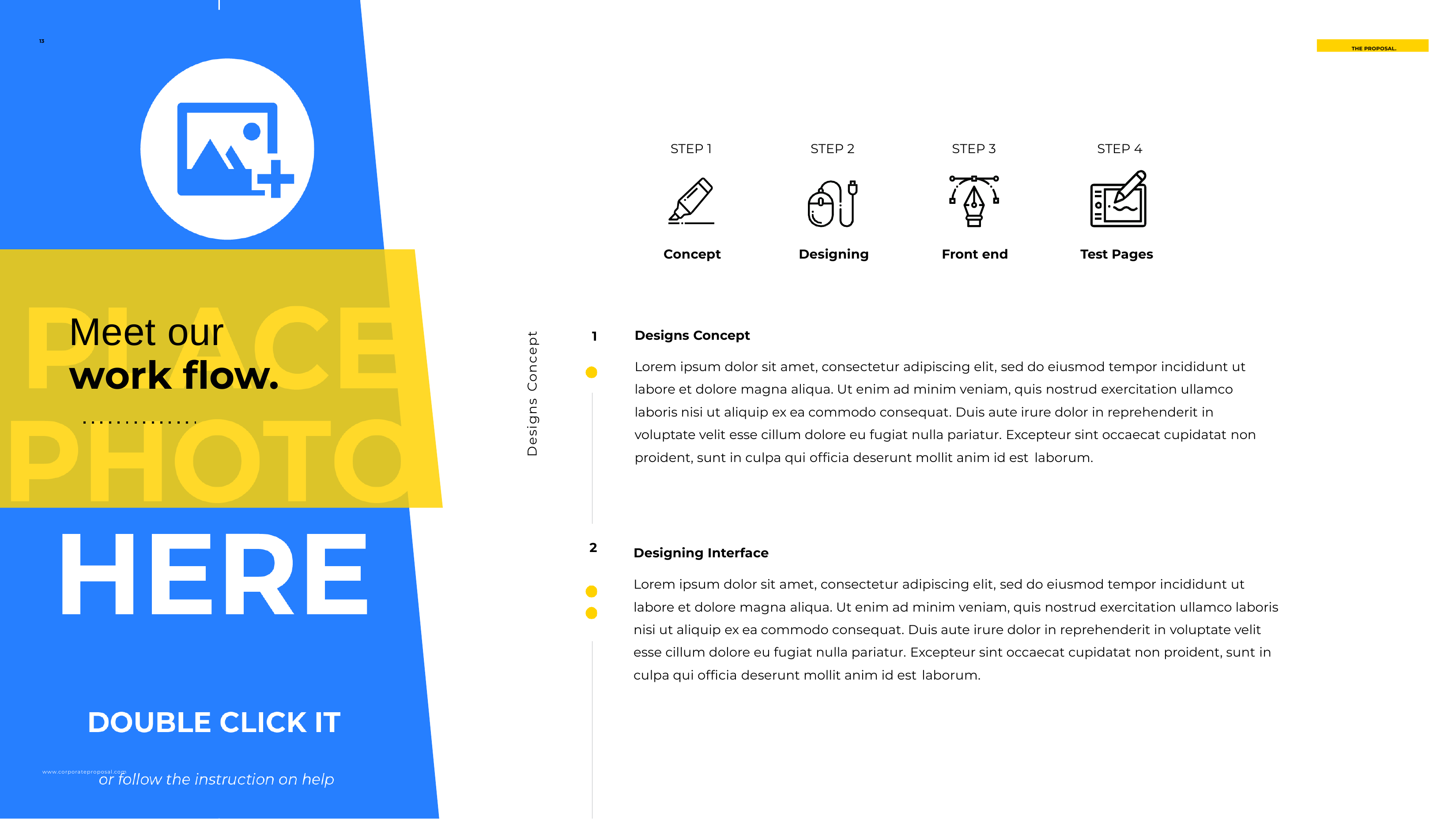

13

THE PROPOSAL.
STEP 1
STEP 2
STEP 3
STEP 4

Concept
Designing
Front end
Test Pages

Meet our
work flow.
Designs Concept
Lorem ipsum dolor sit amet, consectetur adipiscing elit, sed do eiusmod tempor incididunt ut  labore et dolore magna aliqua. Ut enim ad minim veniam, quis nostrud exercitation ullamco  laboris nisi ut aliquip ex ea commodo consequat. Duis aute irure dolor in reprehenderit in  voluptate velit esse cillum dolore eu fugiat nulla pariatur. Excepteur sint occaecat cupidatat non  proident, sunt in culpa qui officia deserunt mollit anim id est laborum.
Designs Concept
1

2
Designing Interface
Lorem ipsum dolor sit amet, consectetur adipiscing elit, sed do eiusmod tempor incididunt ut  labore et dolore magna aliqua. Ut enim ad minim veniam, quis nostrud exercitation ullamco laboris  nisi ut aliquip ex ea commodo consequat. Duis aute irure dolor in reprehenderit in voluptate velit  esse cillum dolore eu fugiat nulla pariatur. Excepteur sint occaecat cupidatat non proident, sunt in  culpa qui officia deserunt mollit anim id est laborum.

www.corporateproposal.com